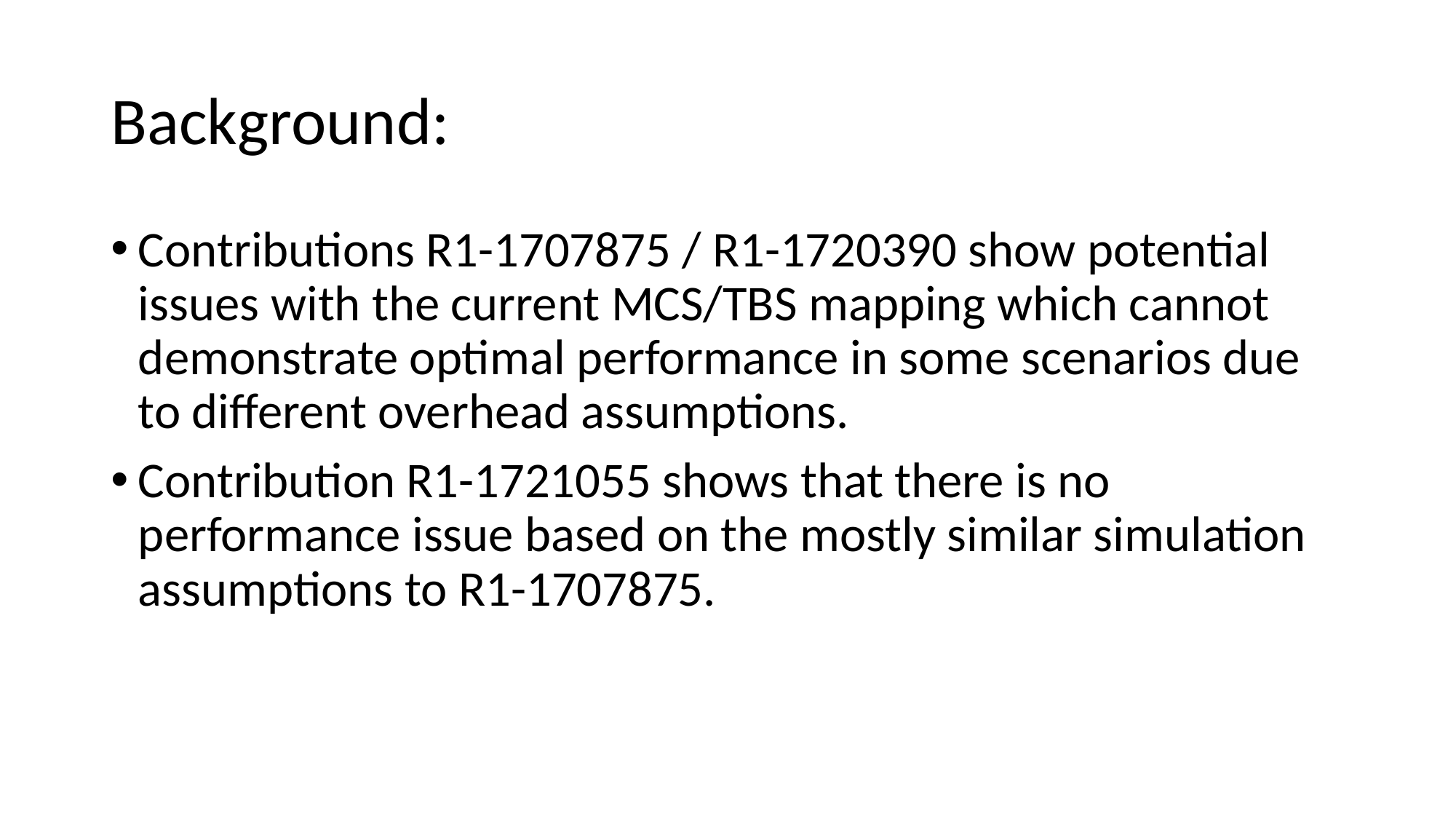

# Background:
Contributions R1-1707875 / R1-1720390 show potential issues with the current MCS/TBS mapping which cannot demonstrate optimal performance in some scenarios due to different overhead assumptions.
Contribution R1-1721055 shows that there is no performance issue based on the mostly similar simulation assumptions to R1-1707875.